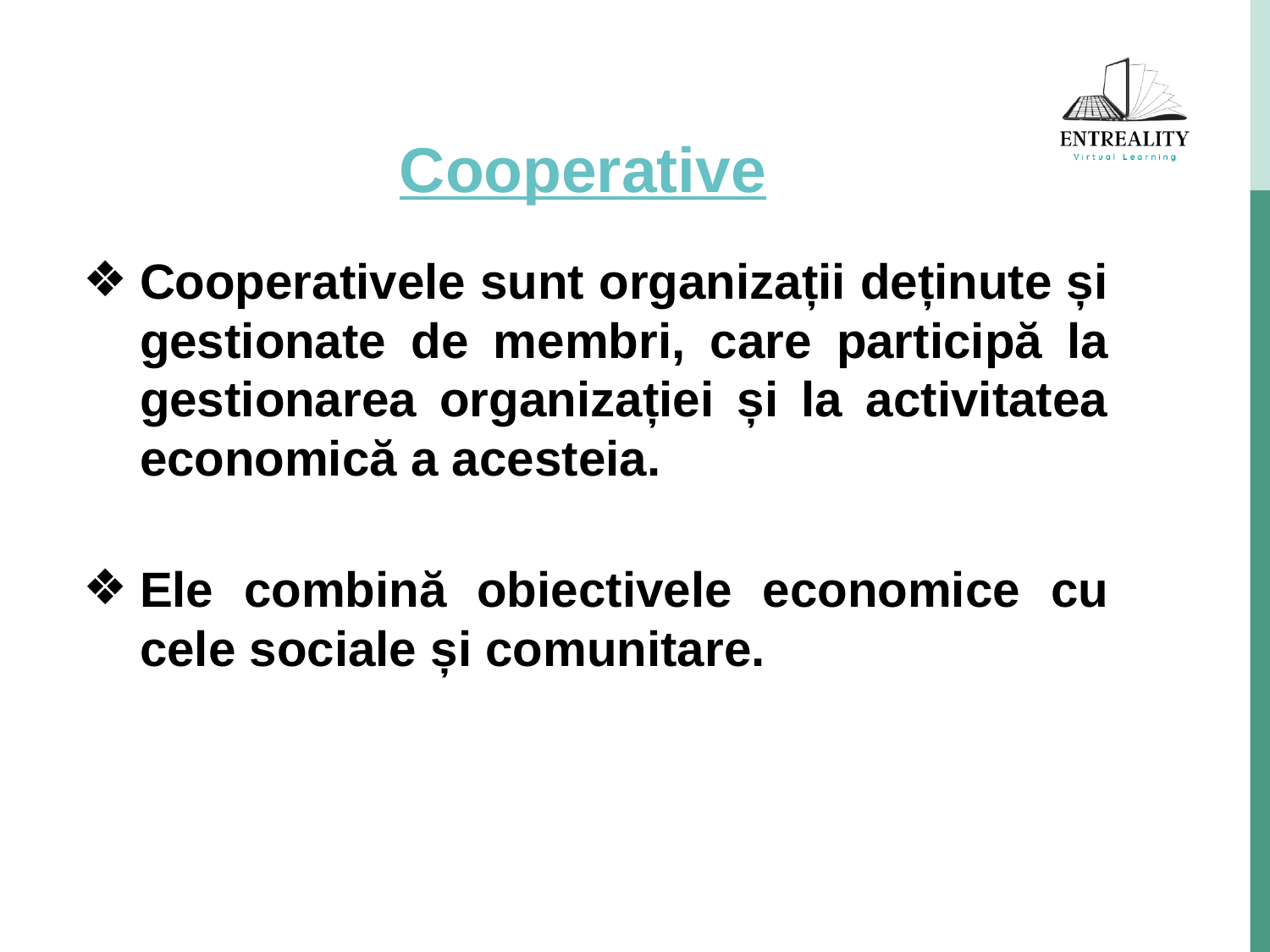

# Cooperative
Cooperativele sunt organizații deținute și gestionate de membri, care participă la gestionarea organizației și la activitatea economică a acesteia.

Ele combină obiectivele economice cu cele sociale și comunitare.